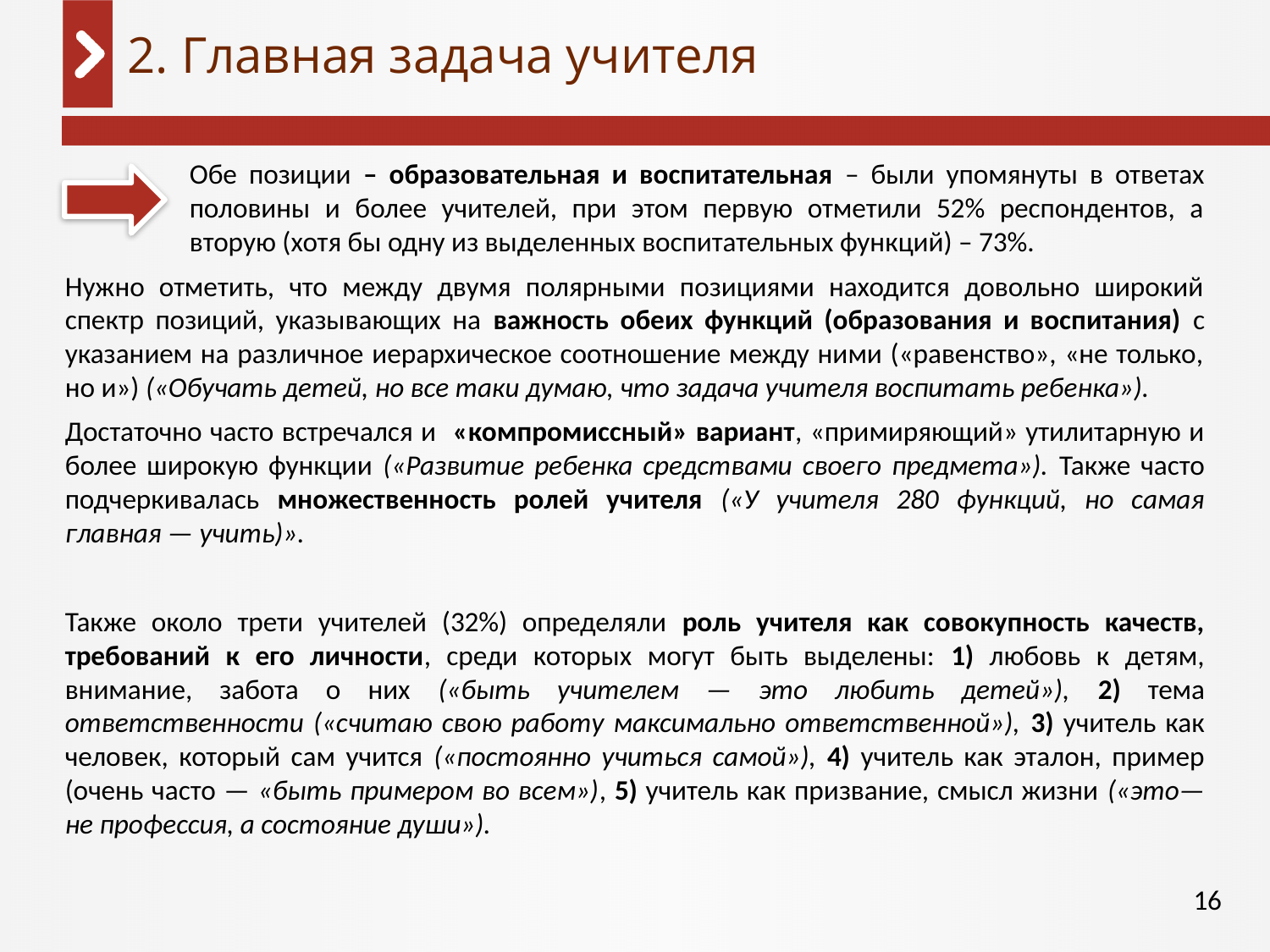

# 2. Главная задача учителя
Обе позиции – образовательная и воспитательная – были упомянуты в ответах половины и более учителей, при этом первую отметили 52% респондентов, а вторую (хотя бы одну из выделенных воспитательных функций) – 73%.
Нужно отметить, что между двумя полярными позициями находится довольно широкий спектр позиций, указывающих на важность обеих функций (образования и воспитания) с указанием на различное иерархическое соотношение между ними («равенство», «не только, но и») («Обучать детей, но все таки думаю, что задача учителя воспитать ребенка»).
Достаточно часто встречался и  «компромиссный» вариант, «примиряющий» утилитарную и более широкую функции («Развитие ребенка средствами своего предмета»). Также часто подчеркивалась множественность ролей учителя («У учителя 280 функций, но самая главная — учить)».

Также около трети учителей (32%) определяли роль учителя как совокупность качеств, требований к его личности, среди которых могут быть выделены: 1) любовь к детям, внимание, забота о них («быть учителем — это любить детей»), 2) тема ответственности («считаю свою работу максимально ответственной»), 3) учитель как человек, который сам учится («постоянно учиться самой»), 4) учитель как эталон, пример (очень часто — «быть примером во всем»), 5) учитель как призвание, смысл жизни («это— не профессия, а состояние души»).